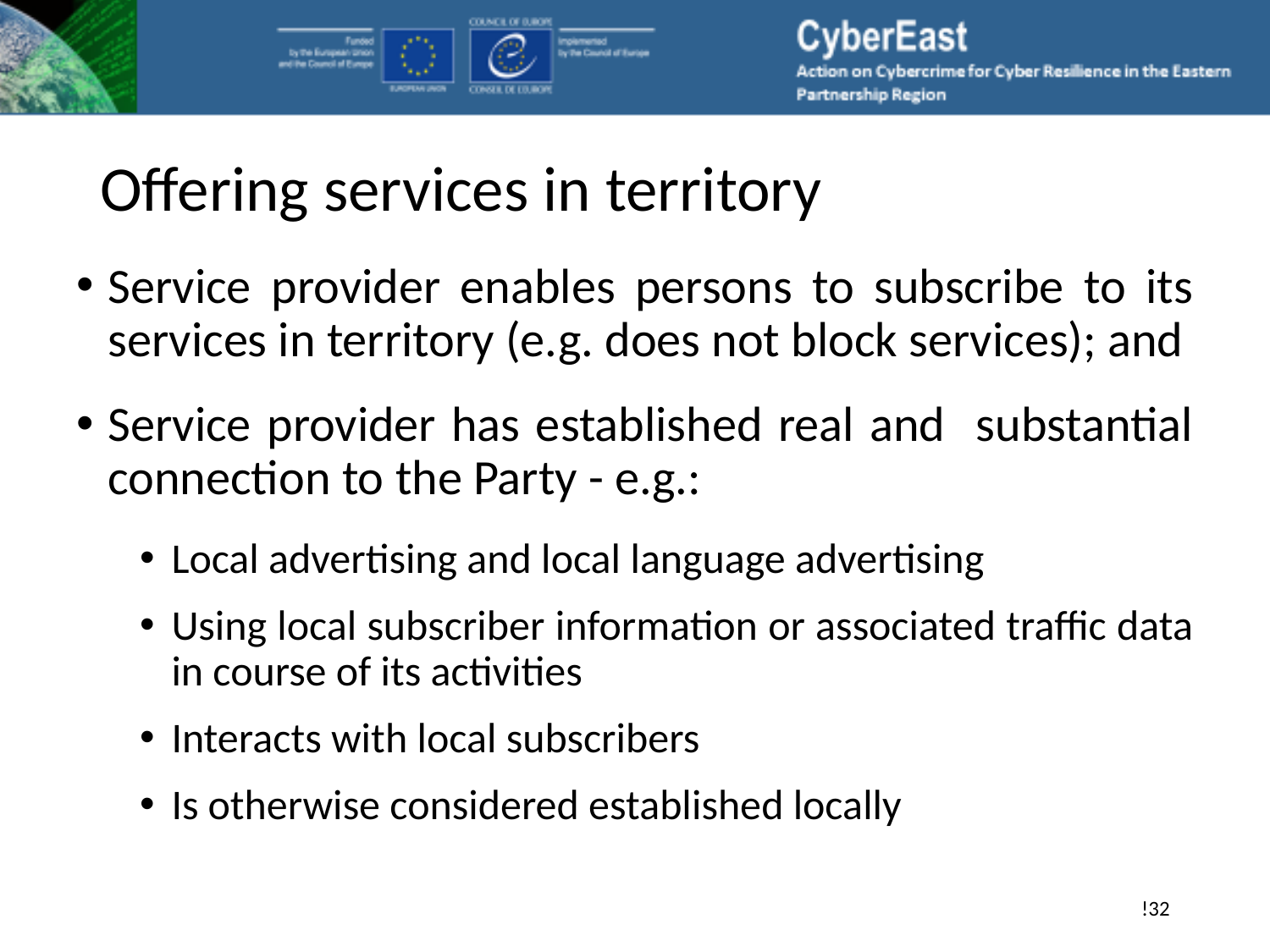

# Offering services in territory
Service provider enables persons to subscribe to its services in territory (e.g. does not block services); and
Service provider has established real and  substantial connection to the Party - e.g.:
Local advertising and local language advertising
Using local subscriber information or associated traffic data in course of its activities
Interacts with local subscribers
Is otherwise considered established locally

!32